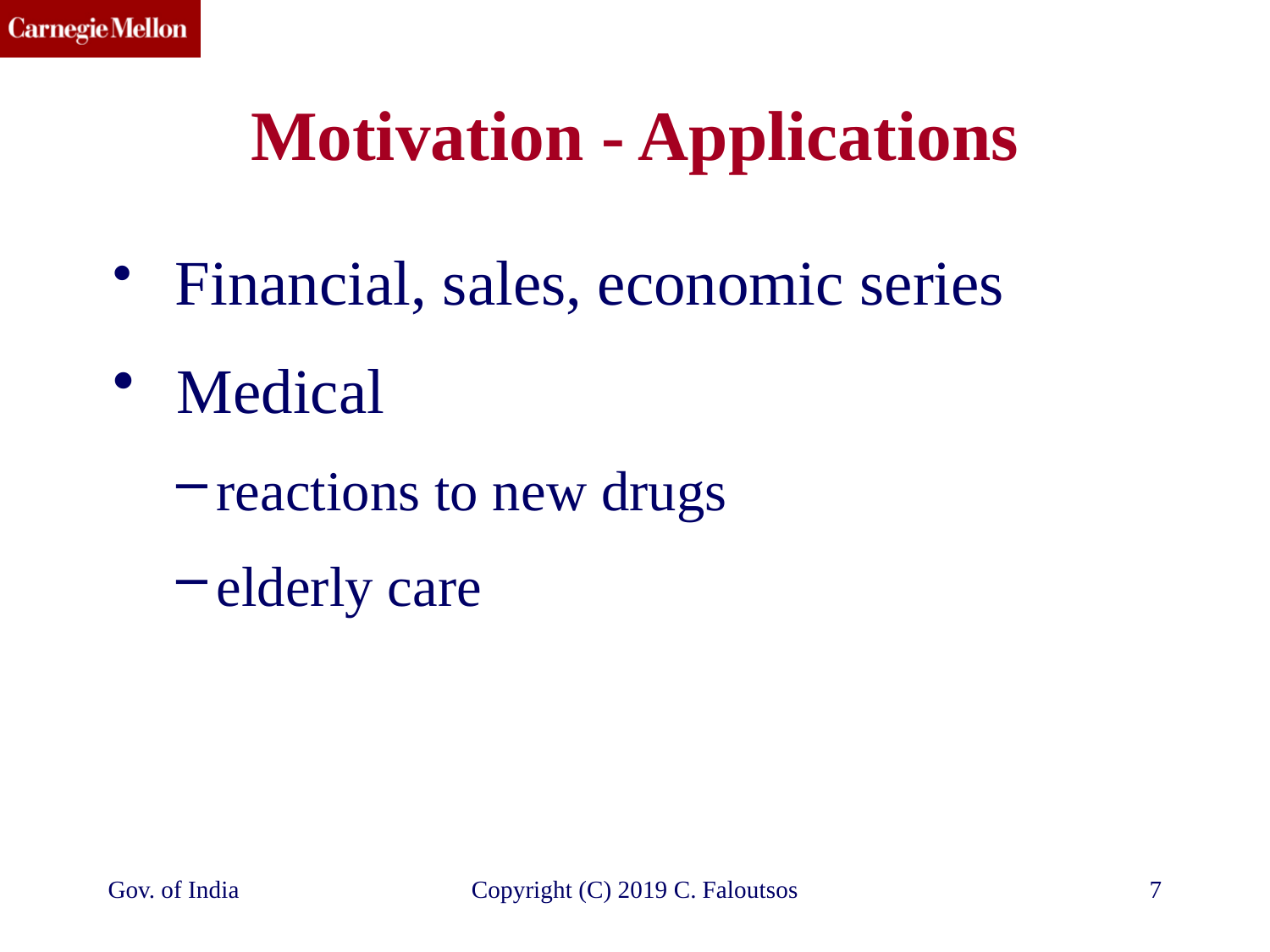

# Motivation - Applications
 Financial, sales, economic series
 Medical
reactions to new drugs
elderly care
Gov. of India
Copyright (C) 2019 C. Faloutsos
7